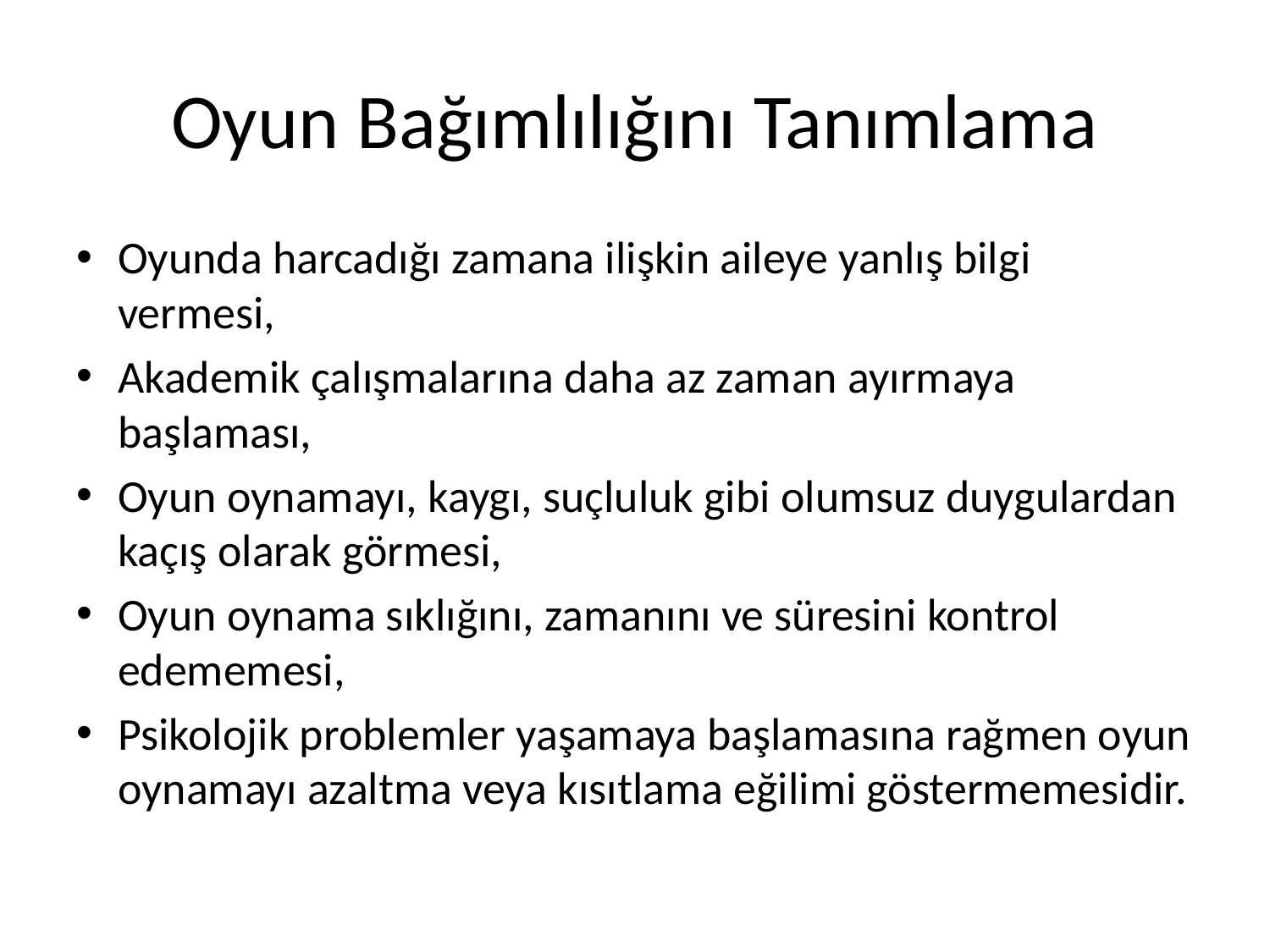

# Oyun Bağımlılığını Tanımlama
Oyunda harcadığı zamana ilişkin aileye yanlış bilgi vermesi,
Akademik çalışmalarına daha az zaman ayırmaya başlaması,
Oyun oynamayı, kaygı, suçluluk gibi olumsuz duygulardan kaçış olarak görmesi,
Oyun oynama sıklığını, zamanını ve süresini kontrol edememesi,
Psikolojik problemler yaşamaya başlamasına rağmen oyun oynamayı azaltma veya kısıtlama eğilimi göstermemesidir.